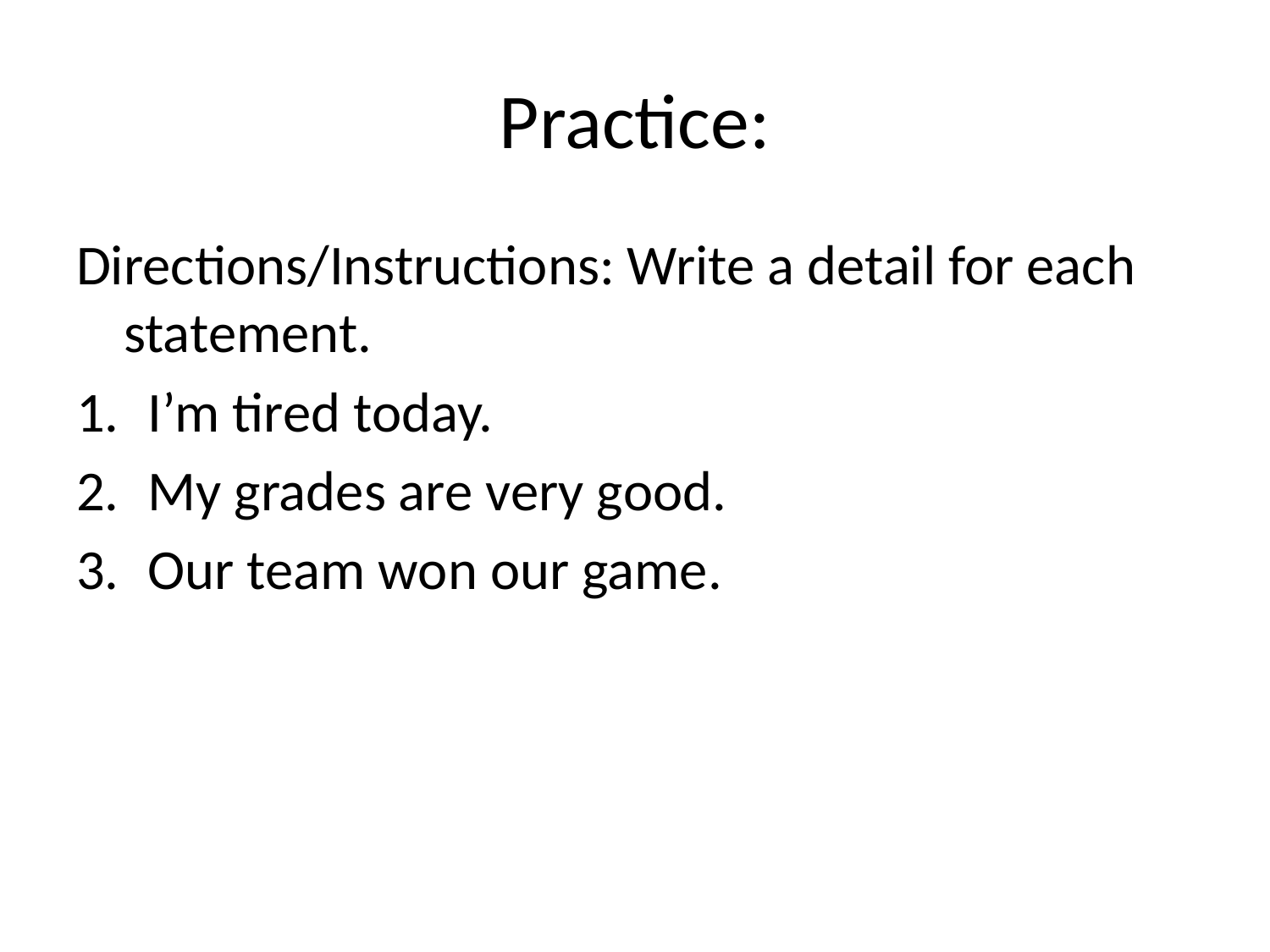

# Practice:
Directions/Instructions: Write a detail for each statement.
I’m tired today.
My grades are very good.
Our team won our game.